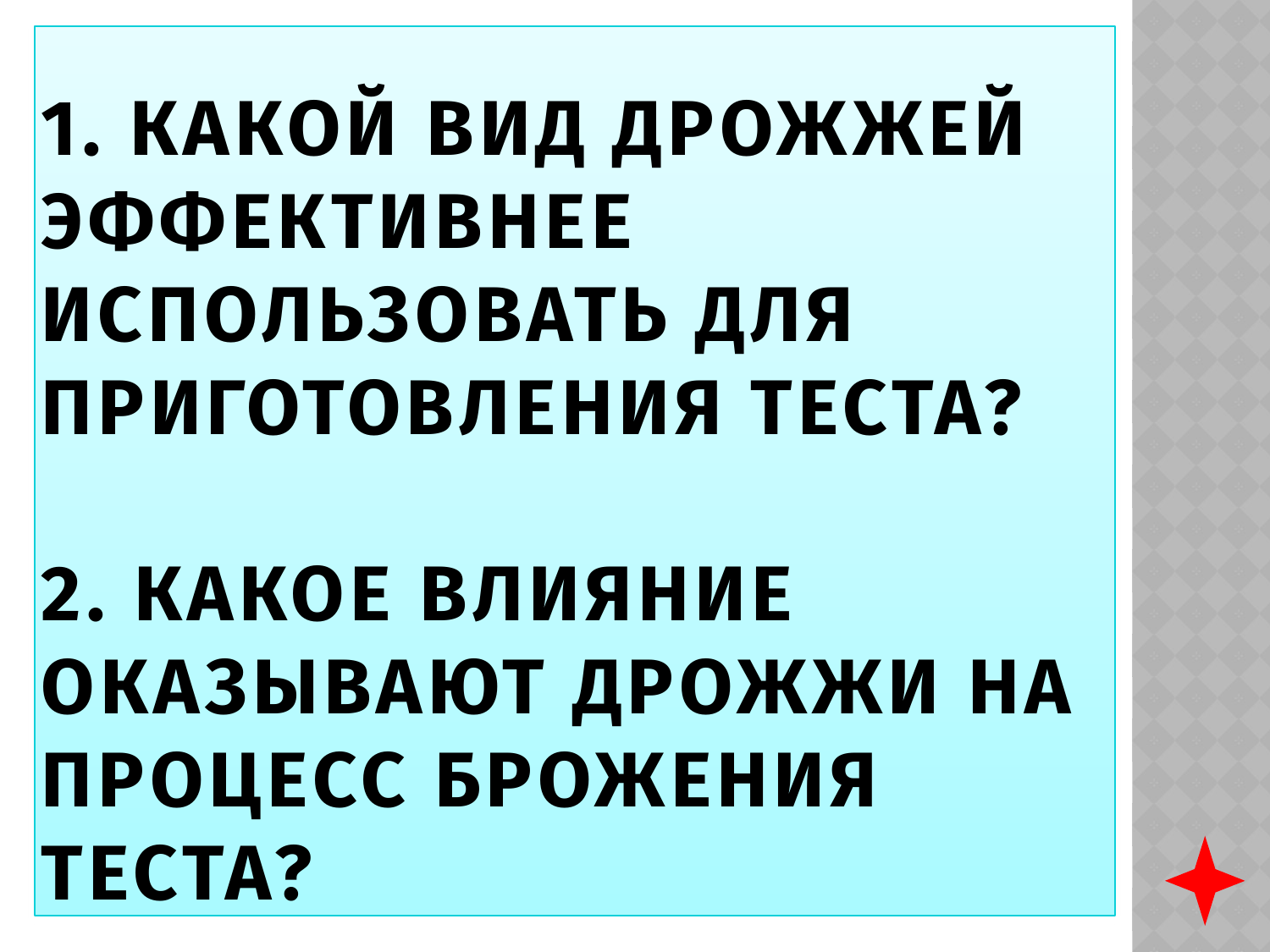

# 1. КАКоЙ вид ДРОЖЖЕЙ эффективнее использовать для приготовления теста? 2. Какое Влияние оказывают дрожжи на процесс брожения теста?